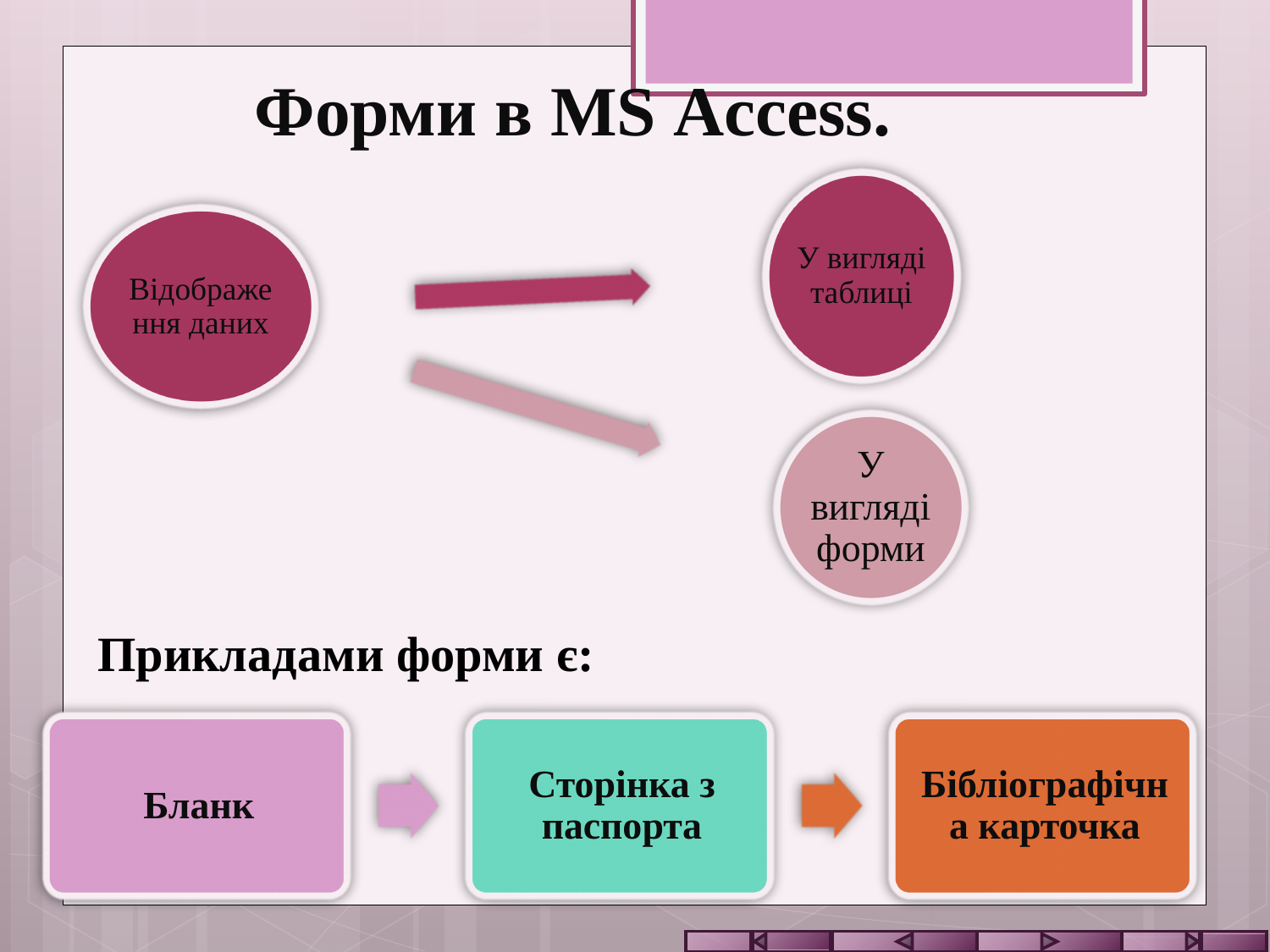

# Форми в MS Access.
Відображення даних

У вигляді таблиці

У вигляді форми
Бланк

Сторінка з паспорта

Бібліографічна карточка
Прикладами форми є: